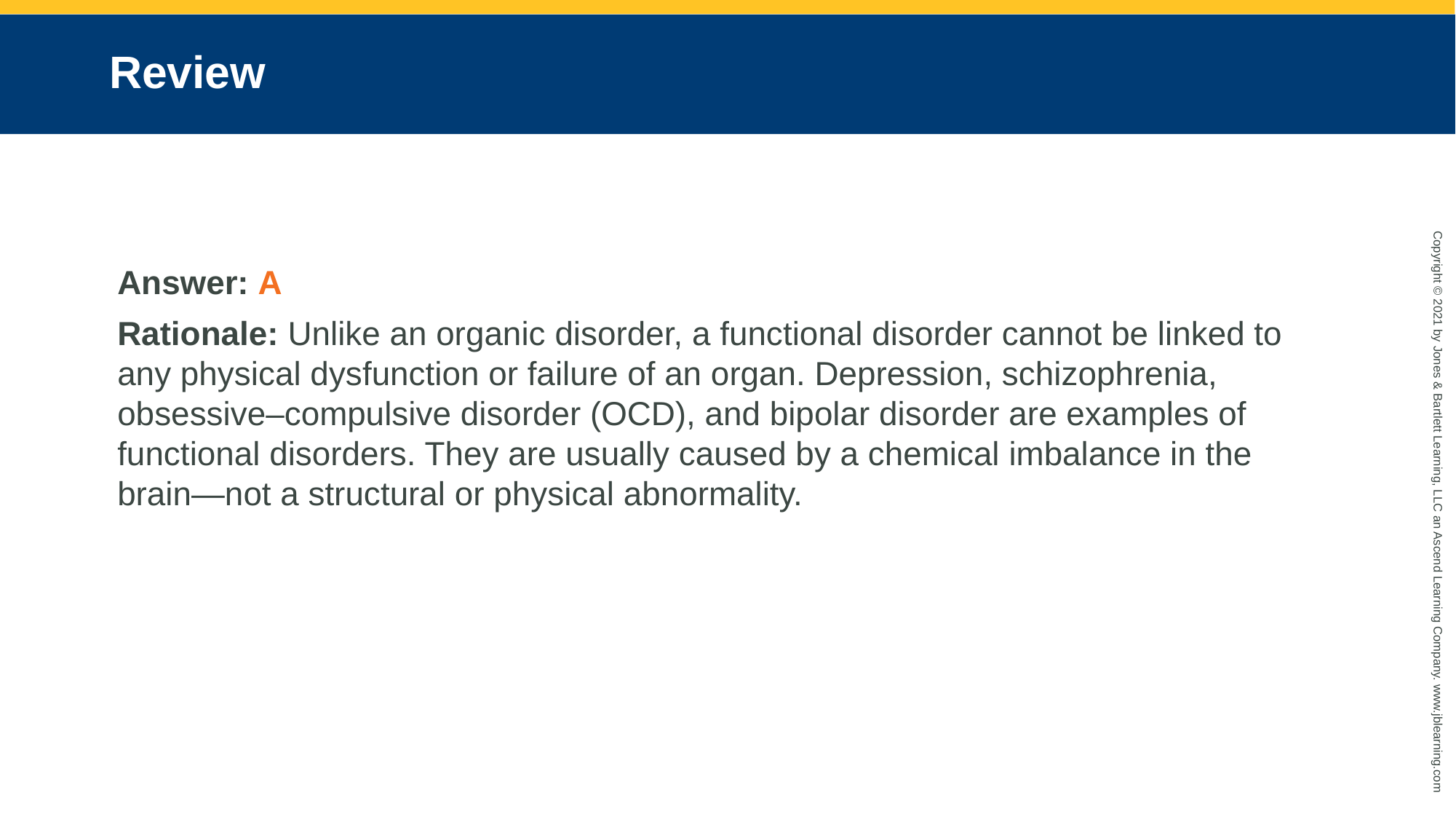

# Review
Answer: A
Rationale: Unlike an organic disorder, a functional disorder cannot be linked to any physical dysfunction or failure of an organ. Depression, schizophrenia, obsessive–compulsive disorder (OCD), and bipolar disorder are examples of functional disorders. They are usually caused by a chemical imbalance in the brain—not a structural or physical abnormality.